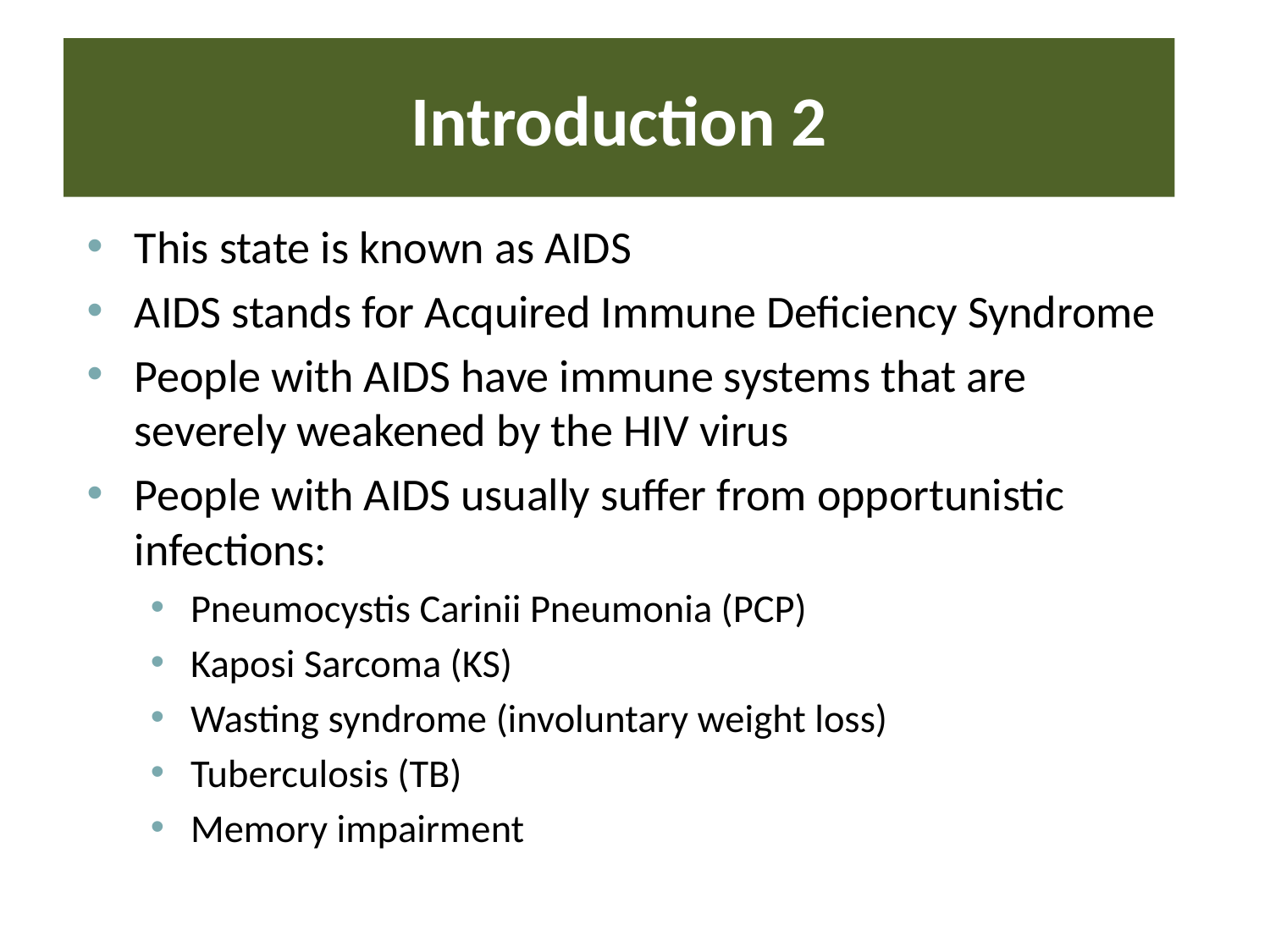

# Introduction 2
This state is known as AIDS
AIDS stands for Acquired Immune Deficiency Syndrome
People with AIDS have immune systems that are severely weakened by the HIV virus
People with AIDS usually suffer from opportunistic infections:
Pneumocystis Carinii Pneumonia (PCP)
Kaposi Sarcoma (KS)
Wasting syndrome (involuntary weight loss)
Tuberculosis (TB)
Memory impairment